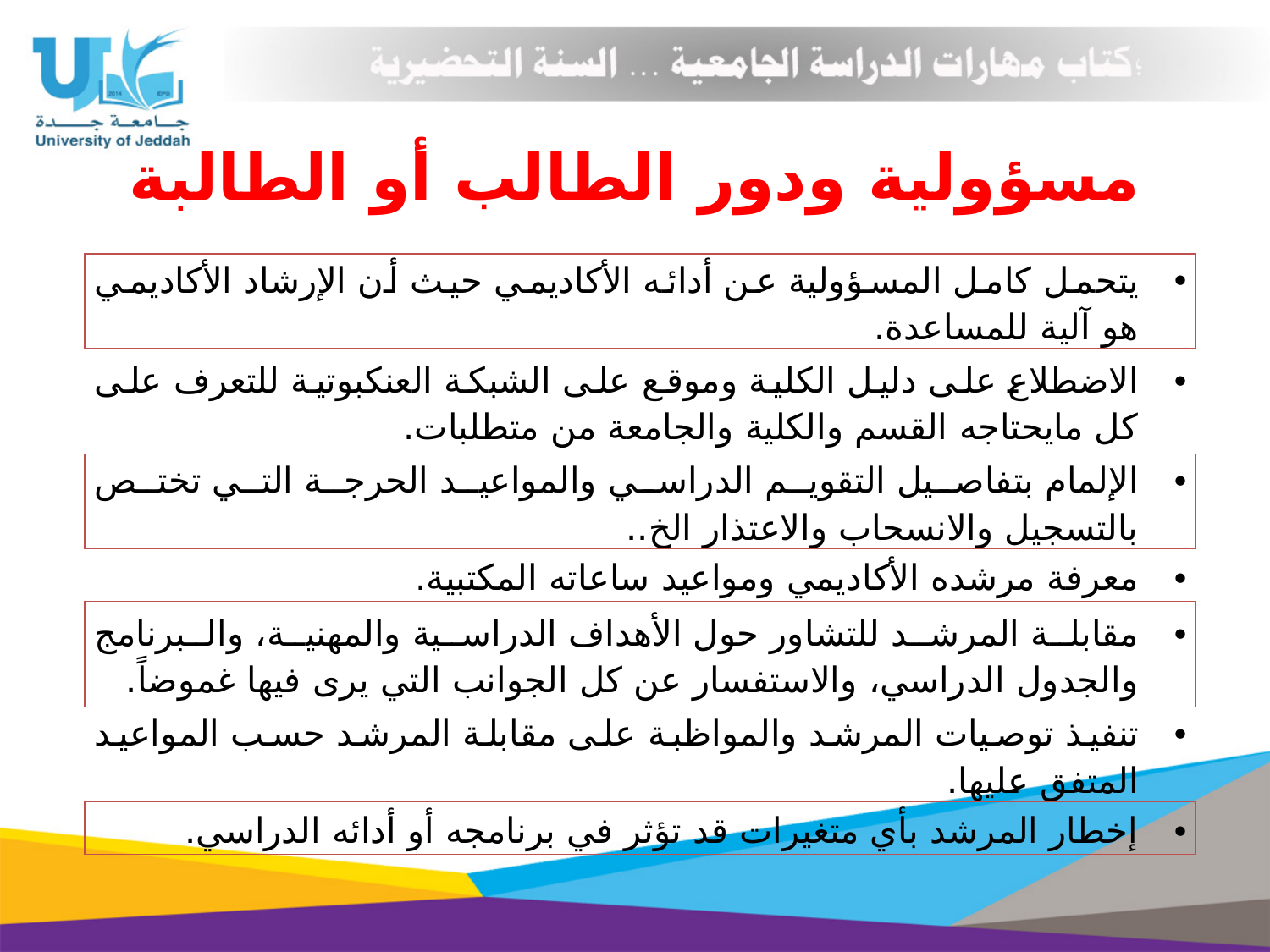

# مسؤولية ودور الطالب أو الطالبة
| يتحمل كامل المسؤولية عن أدائه الأكاديمي حيث أن الإرشاد الأكاديمي هو آلية للمساعدة. |
| --- |
| الاضطلاع على دليل الكلية وموقع على الشبكة العنكبوتية للتعرف على كل مايحتاجه القسم والكلية والجامعة من متطلبات. |
| الإلمام بتفاصيل التقويم الدراسي والمواعيد الحرجة التي تختص بالتسجيل والانسحاب والاعتذار الخ.. |
| معرفة مرشده الأكاديمي ومواعيد ساعاته المكتبية. |
| مقابلة المرشد للتشاور حول الأهداف الدراسية والمهنية، والبرنامج والجدول الدراسي، والاستفسار عن كل الجوانب التي يرى فيها غموضاً. |
| تنفيذ توصيات المرشد والمواظبة على مقابلة المرشد حسب المواعيد المتفق عليها. |
| إخطار المرشد بأي متغيرات قد تؤثر في برنامجه أو أدائه الدراسي. |